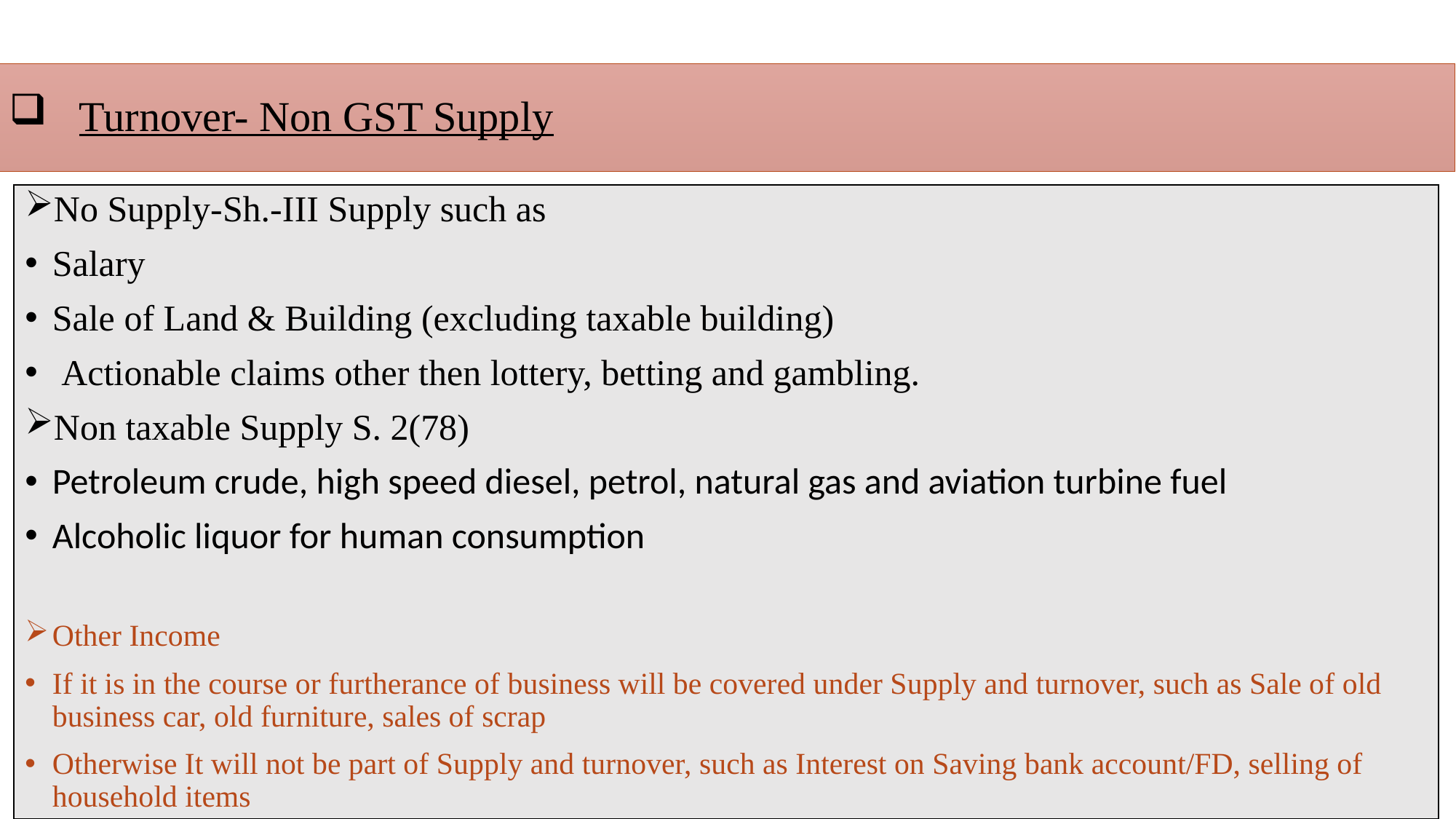

# Turnover- Non GST Supply
No Supply-Sh.-III Supply such as
Salary
Sale of Land & Building (excluding taxable building)
 Actionable claims other then lottery, betting and gambling.
Non taxable Supply S. 2(78)
Petroleum crude, high speed diesel, petrol, natural gas and aviation turbine fuel
Alcoholic liquor for human consumption

Other Income
If it is in the course or furtherance of business will be covered under Supply and turnover, such as Sale of old business car, old furniture, sales of scrap
Otherwise It will not be part of Supply and turnover, such as Interest on Saving bank account/FD, selling of household items